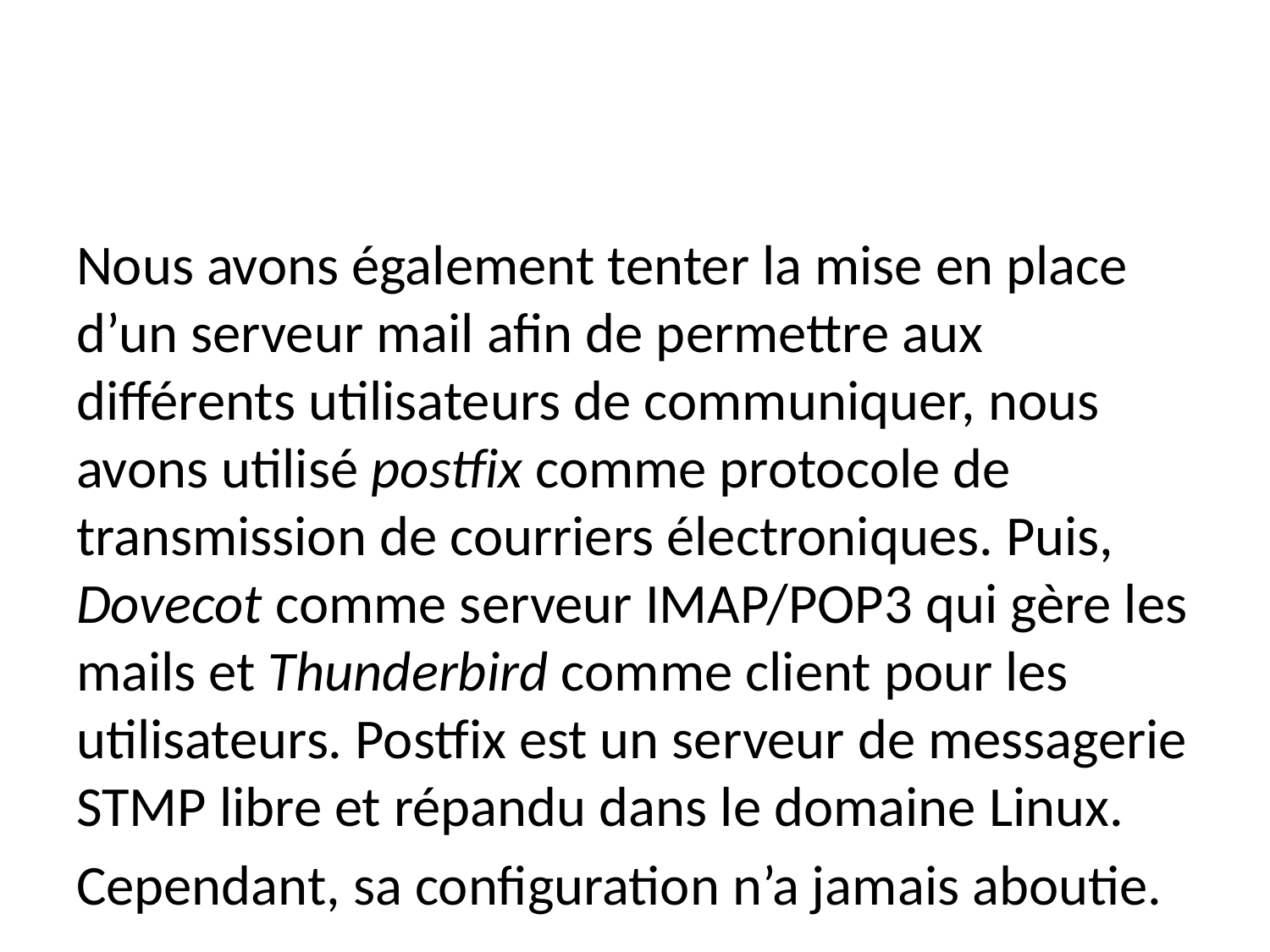

Nous avons également tenter la mise en place d’un serveur mail afin de permettre aux différents utilisateurs de communiquer, nous avons utilisé postfix comme protocole de transmission de courriers électroniques. Puis, Dovecot comme serveur IMAP/POP3 qui gère les mails et Thunderbird comme client pour les utilisateurs. Postfix est un serveur de messagerie STMP libre et répandu dans le domaine Linux.
Cependant, sa configuration n’a jamais aboutie.
Serveur Web
https://apache.org/
Pour le serveur web nous avons décidé d’utiliser Apache2 car il est open-source, il possède une communauté conséquente, très utile en cas de problème pour obtenir rapidement de l’aide.
Voici la page web, à laquelle nous pouvons accèder via le DNS en rentrant nethub-cgir.com.